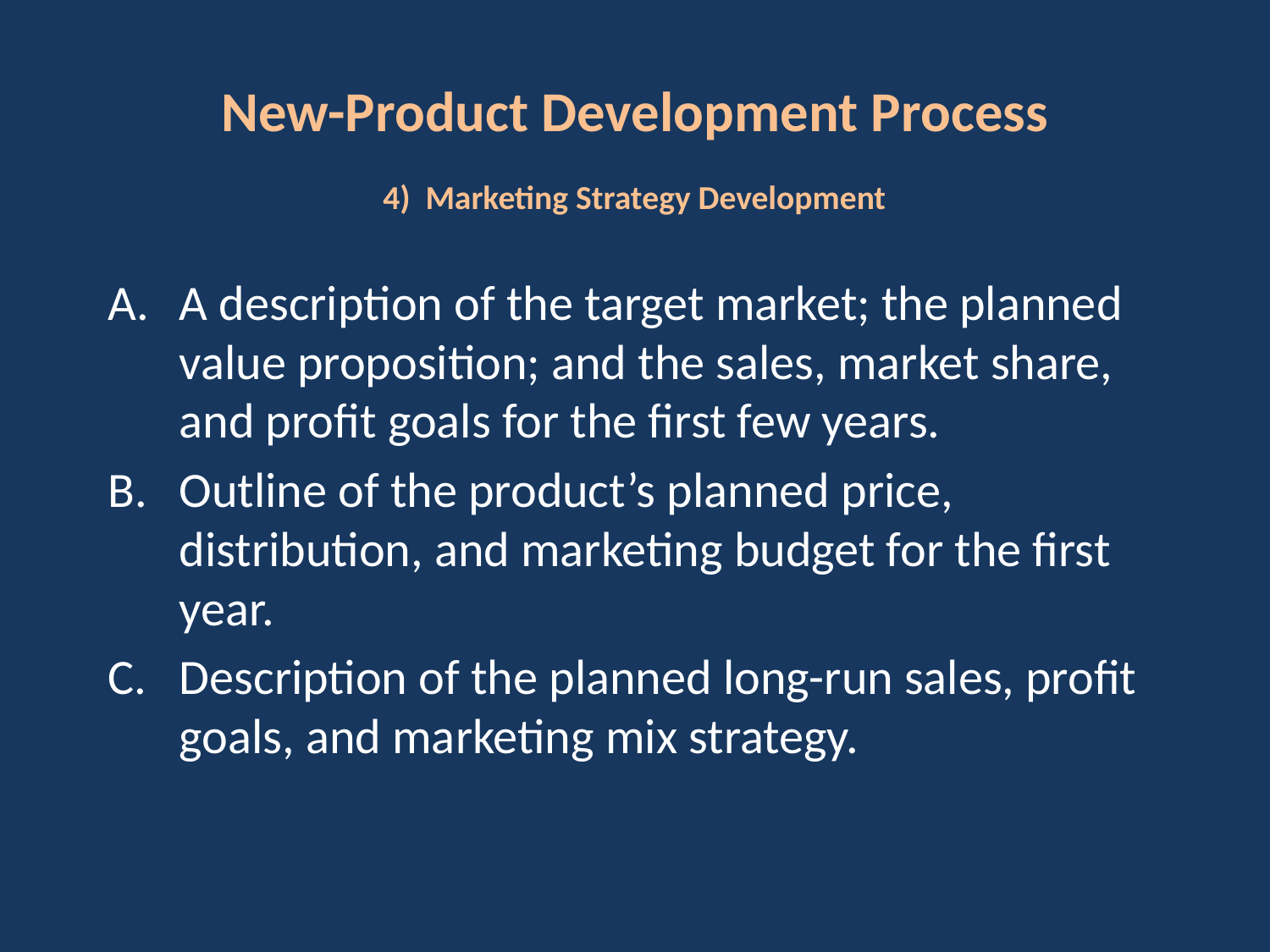

# New-Product Development Process
4)  Marketing Strategy Development

A description of the target market; the planned value proposition; and the sales, market share, and profit goals for the first few years.
Outline of the product’s planned price, distribution, and marketing budget for the first year.
Description of the planned long-run sales, profit goals, and marketing mix strategy.